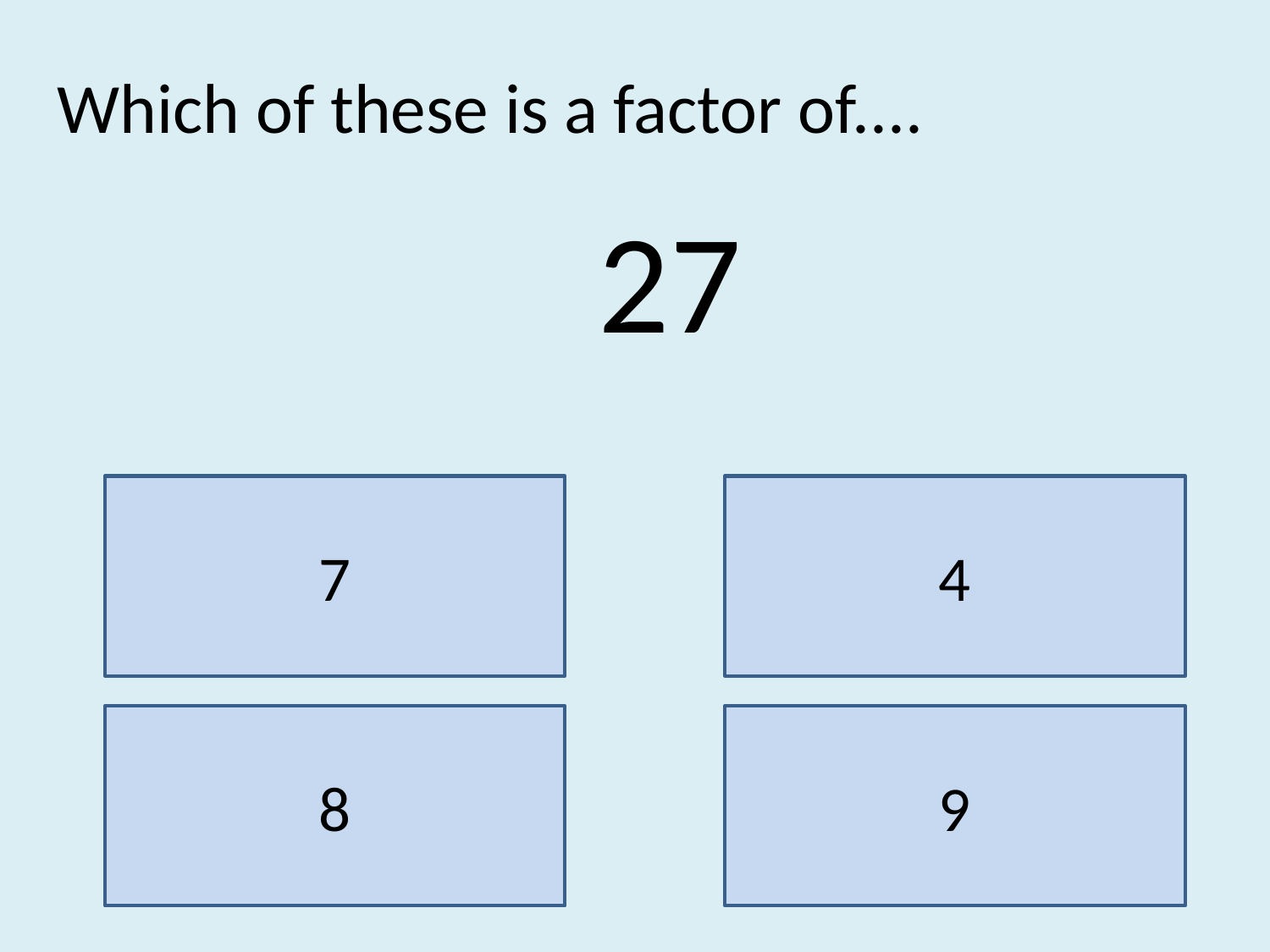

Which of these is a factor of....
27
7
4
8
9